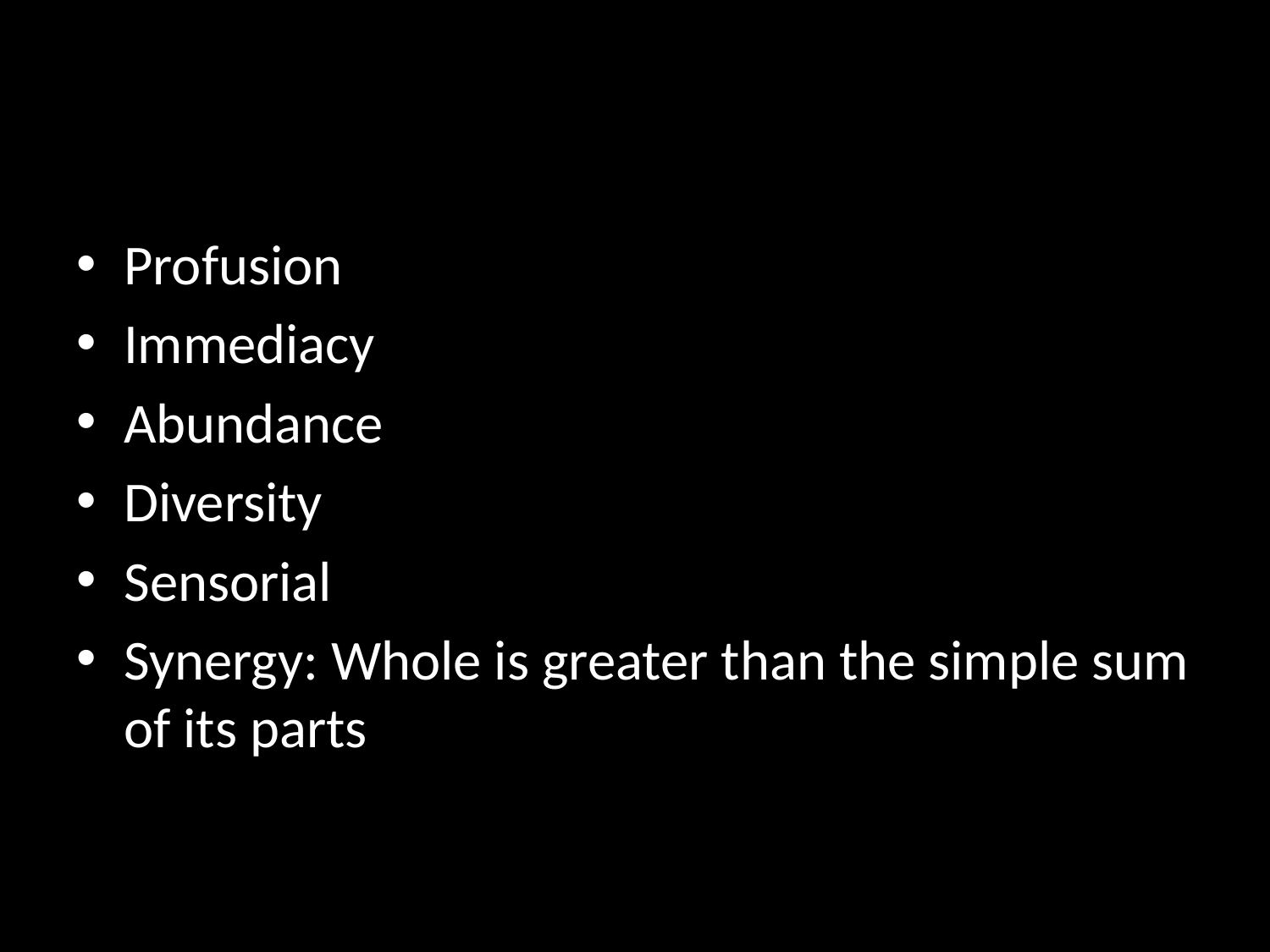

#
Profusion
Immediacy
Abundance
Diversity
Sensorial
Synergy: Whole is greater than the simple sum of its parts